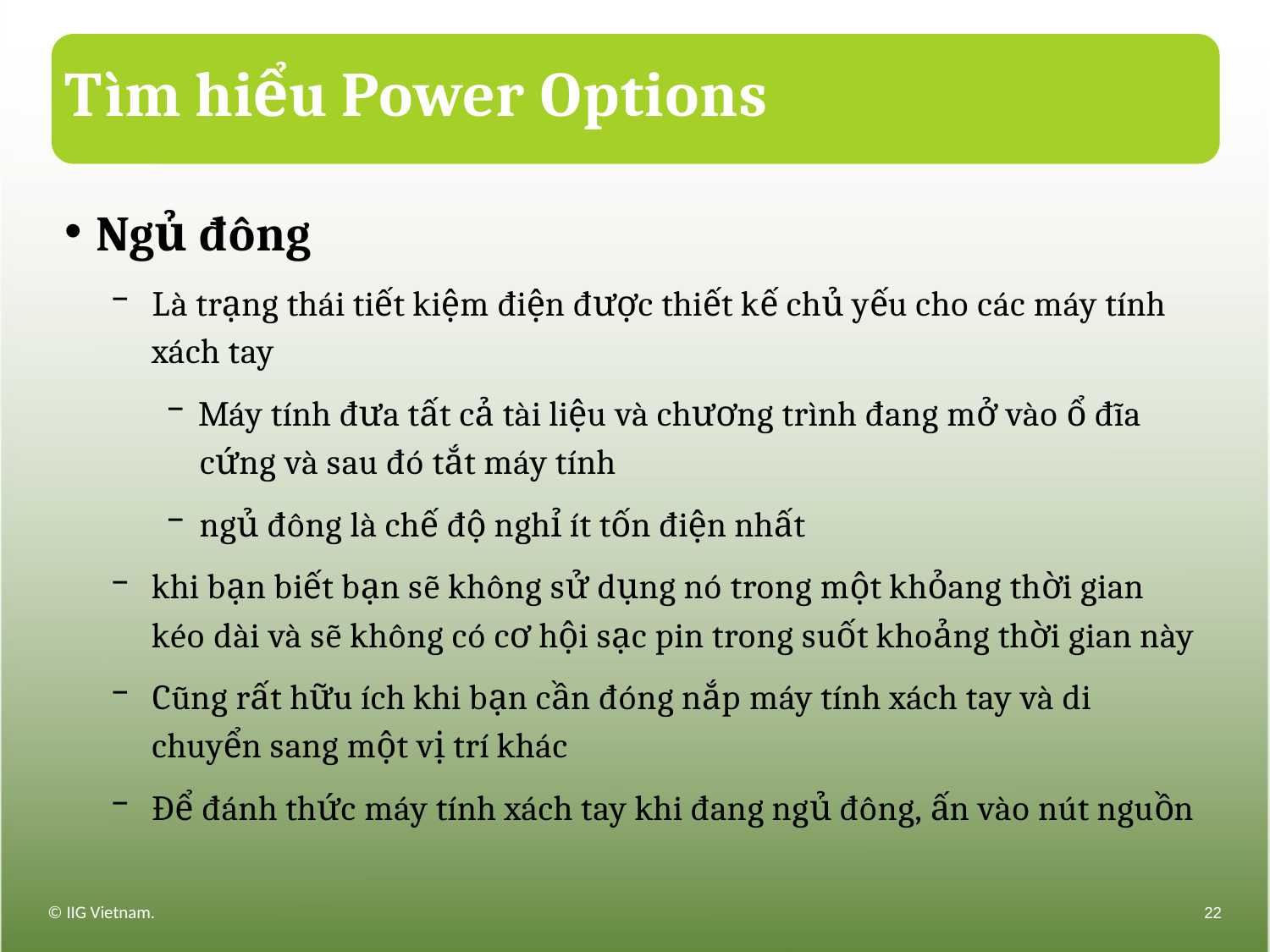

# Tìm hiểu Power Options
Ngủ đông
Là trạng thái tiết kiệm điện được thiết kế chủ yếu cho các máy tính xách tay
Máy tính đưa tất cả tài liệu và chương trình đang mở vào ổ đĩa cứng và sau đó tắt máy tính
ngủ đông là chế độ nghỉ ít tốn điện nhất
khi bạn biết bạn sẽ không sử dụng nó trong một khỏang thời gian kéo dài và sẽ không có cơ hội sạc pin trong suốt khoảng thời gian này
Cũng rất hữu ích khi bạn cần đóng nắp máy tính xách tay và di chuyển sang một vị trí khác
Để đánh thức máy tính xách tay khi đang ngủ đông, ấn vào nút nguồn
© IIG Vietnam.
22